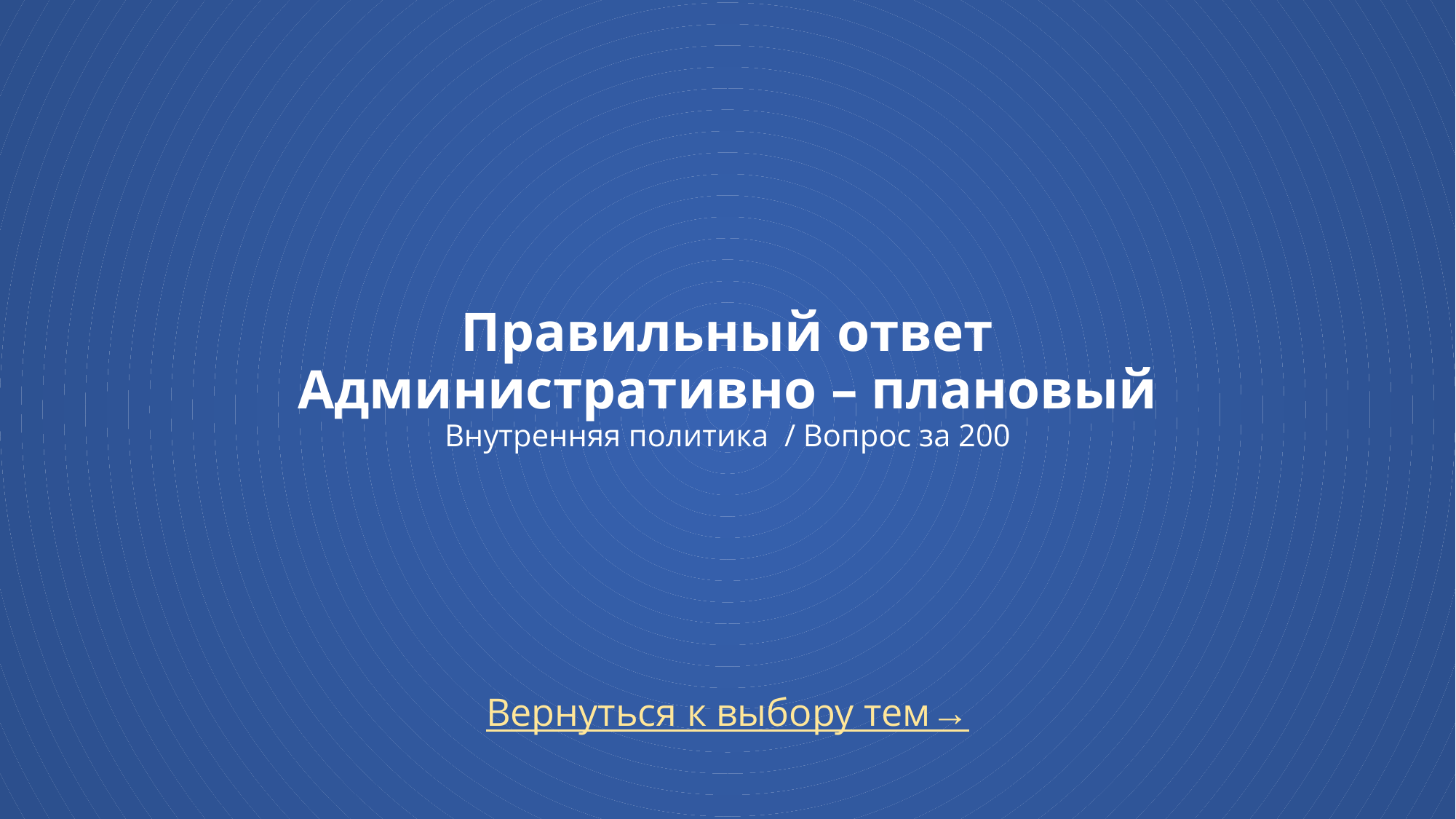

# Правильный ответ Административно – плановый Внутренняя политика  / Вопрос за 200
Вернуться к выбору тем→